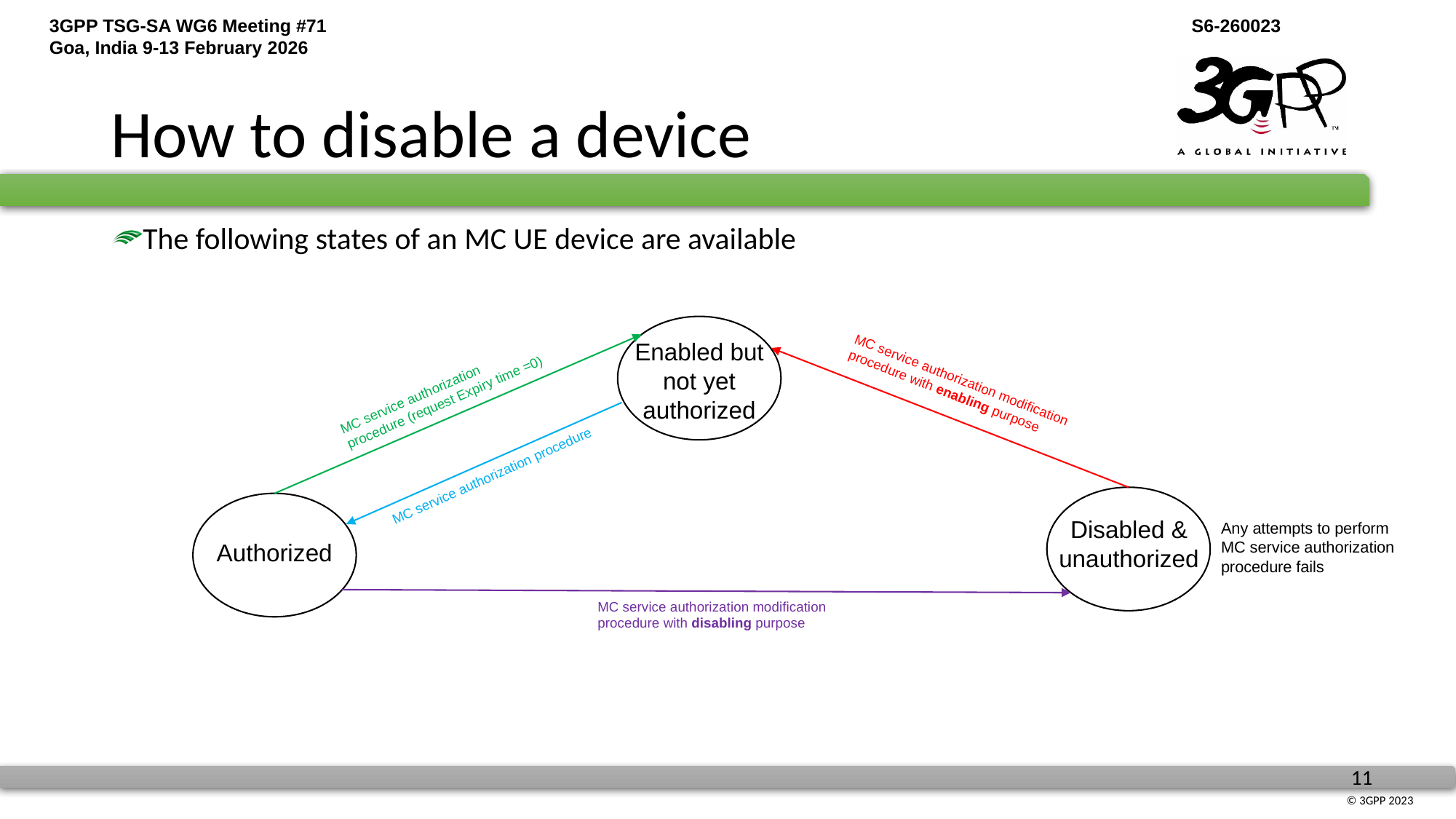

# How to disable a device
The following states of an MC UE device are available

Enabled but not yet authorized
MC service authorization modification procedure with enabling purpose
MC service authorization procedure (request Expiry time =0)
MC service authorization procedure

Disabled & unauthorized
Any attempts to perform MC service authorization procedure fails
Authorized
MC service authorization modification procedure with disabling purpose